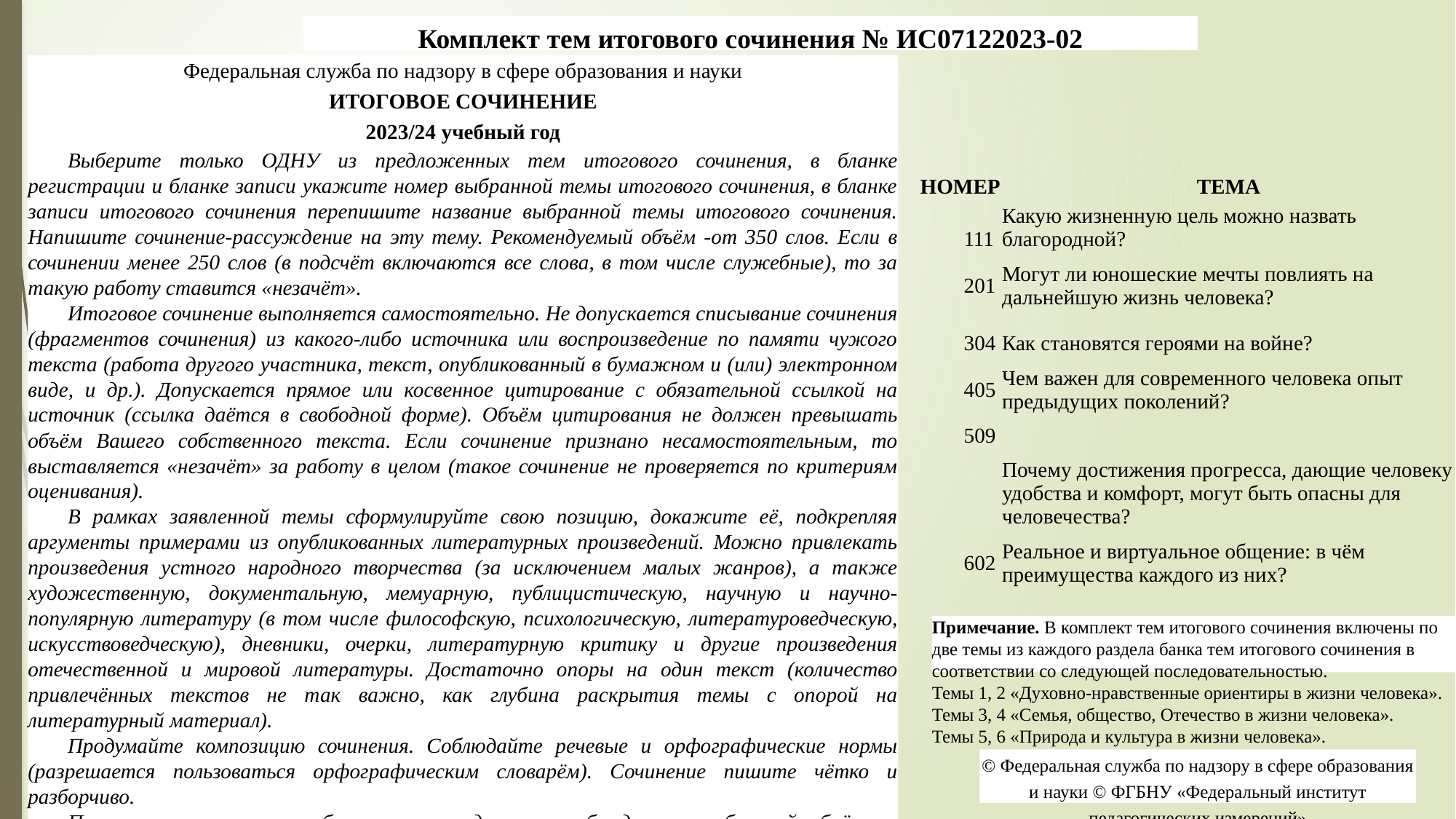

Комплект тем итогового сочинения № ИС07122023-02
Федеральная служба по надзору в сфере образования и науки
ИТОГОВОЕ СОЧИНЕНИЕ
2023/24 учебный год
Выберите только ОДНУ из предложенных тем итогового сочинения, в бланке регистрации и бланке записи укажите номер выбранной темы итогового сочинения, в бланке записи итогового сочинения перепишите название выбранной темы итогового сочинения. Напишите сочинение-рассуждение на эту тему. Рекомендуемый объём -от 350 слов. Если в сочинении менее 250 слов (в подсчёт включаются все слова, в том числе служебные), то за такую работу ставится «незачёт».
Итоговое сочинение выполняется самостоятельно. Не допускается списывание сочинения (фрагментов сочинения) из какого-либо источника или воспроизведение по памяти чужого текста (работа другого участника, текст, опубликованный в бумажном и (или) электронном виде, и др.). Допускается прямое или косвенное цитирование с обязательной ссылкой на источник (ссылка даётся в свободной форме). Объём цитирования не должен превышать объём Вашего собственного текста. Если сочинение признано несамостоятельным, то выставляется «незачёт» за работу в целом (такое сочинение не проверяется по критериям оценивания).
В рамках заявленной темы сформулируйте свою позицию, докажите её, подкрепляя аргументы примерами из опубликованных литературных произведений. Можно привлекать произведения устного народного творчества (за исключением малых жанров), а также художественную, документальную, мемуарную, публицистическую, научную и научно-популярную литературу (в том числе философскую, психологическую, литературоведческую, искусствоведческую), дневники, очерки, литературную критику и другие произведения отечественной и мировой литературы. Достаточно опоры на один текст (количество привлечённых текстов не так важно, как глубина раскрытия темы с опорой на литературный материал).
Продумайте композицию сочинения. Соблюдайте речевые и орфографические нормы (разрешается пользоваться орфографическим словарём). Сочинение пишите чётко и разборчиво.
При оценке сочинения особое внимание уделяется соблюдению требований объёма и самостоятельности написания сочинения, его соответствию выбранной теме, умениям аргументировать позицию и обоснованно привлекать литературный материал.
| НОМЕР | ТЕМА |
| --- | --- |
| 111 | Какую жизненную цель можно назвать благородной? |
| 201 | Могут ли юношеские мечты повлиять на дальнейшую жизнь человека? |
| 304 | Как становятся героями на войне? |
| 405 | Чем важен для современного человека опыт предыдущих поколений? |
| 509 | Почему достижения прогресса, дающие человеку удобства и комфорт, могут быть опасны для человечества? |
| 602 | Реальное и виртуальное общение: в чём преимущества каждого из них? |
Примечание. В комплект тем итогового сочинения включены по две темы из каждого раздела банка тем итогового сочинения в соответствии со следующей последовательностью.
Темы 1, 2 «Духовно-нравственные ориентиры в жизни человека».
Темы 3, 4 «Семья, общество, Отечество в жизни человека».
Темы 5, 6 «Природа и культура в жизни человека».
© Федеральная служба по надзору в сфере образования и науки © ФГБНУ «Федеральный институт педагогических измерений»